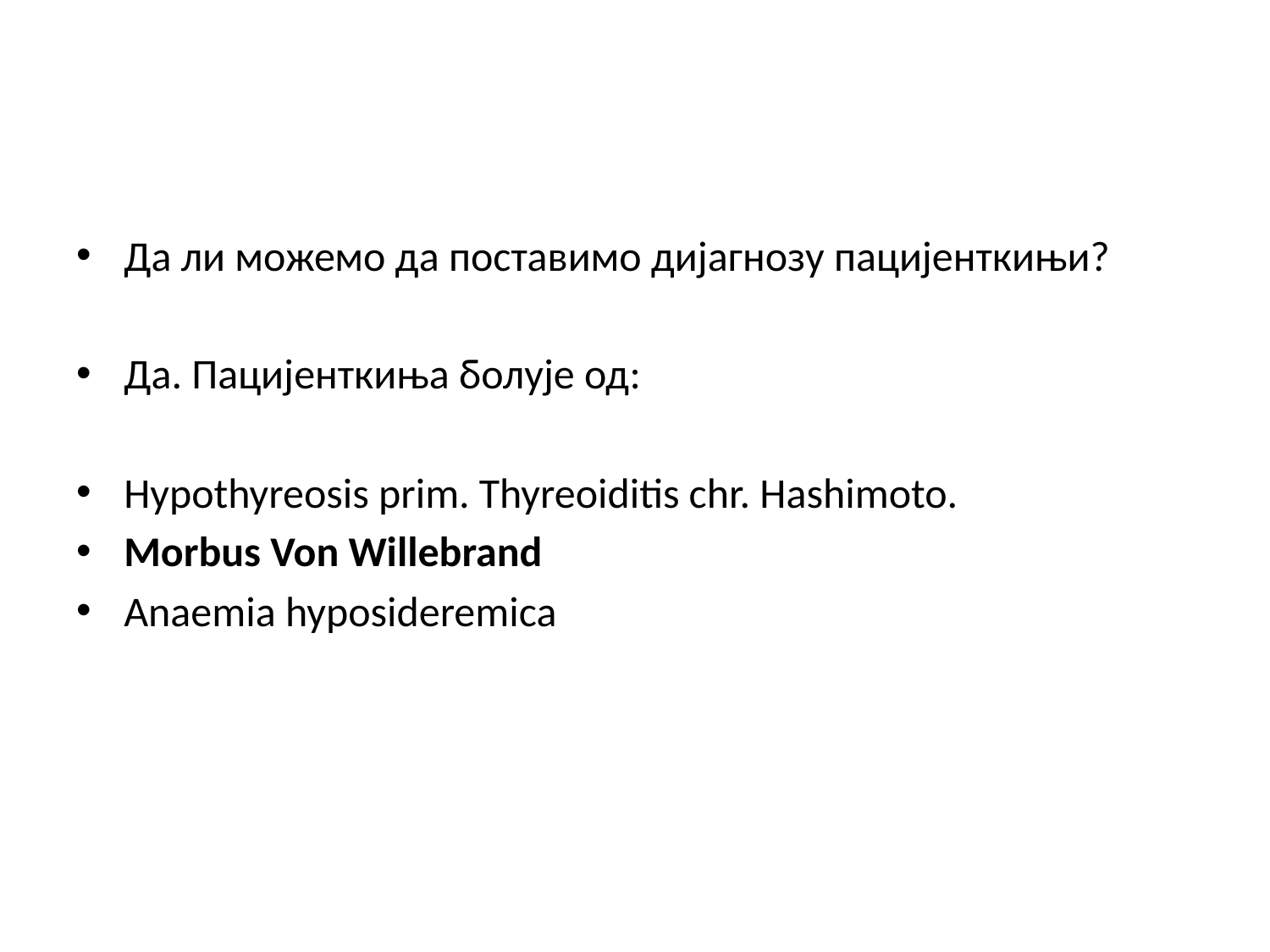

#
Да ли можемо да поставимо дијагнозу пацијенткињи?

Да. Пацијенткиња болује од:

Hypothyreosis prim. Thyreoiditis chr. Hashimoto.
Morbus Von Willebrand
Anaemia hyposideremica